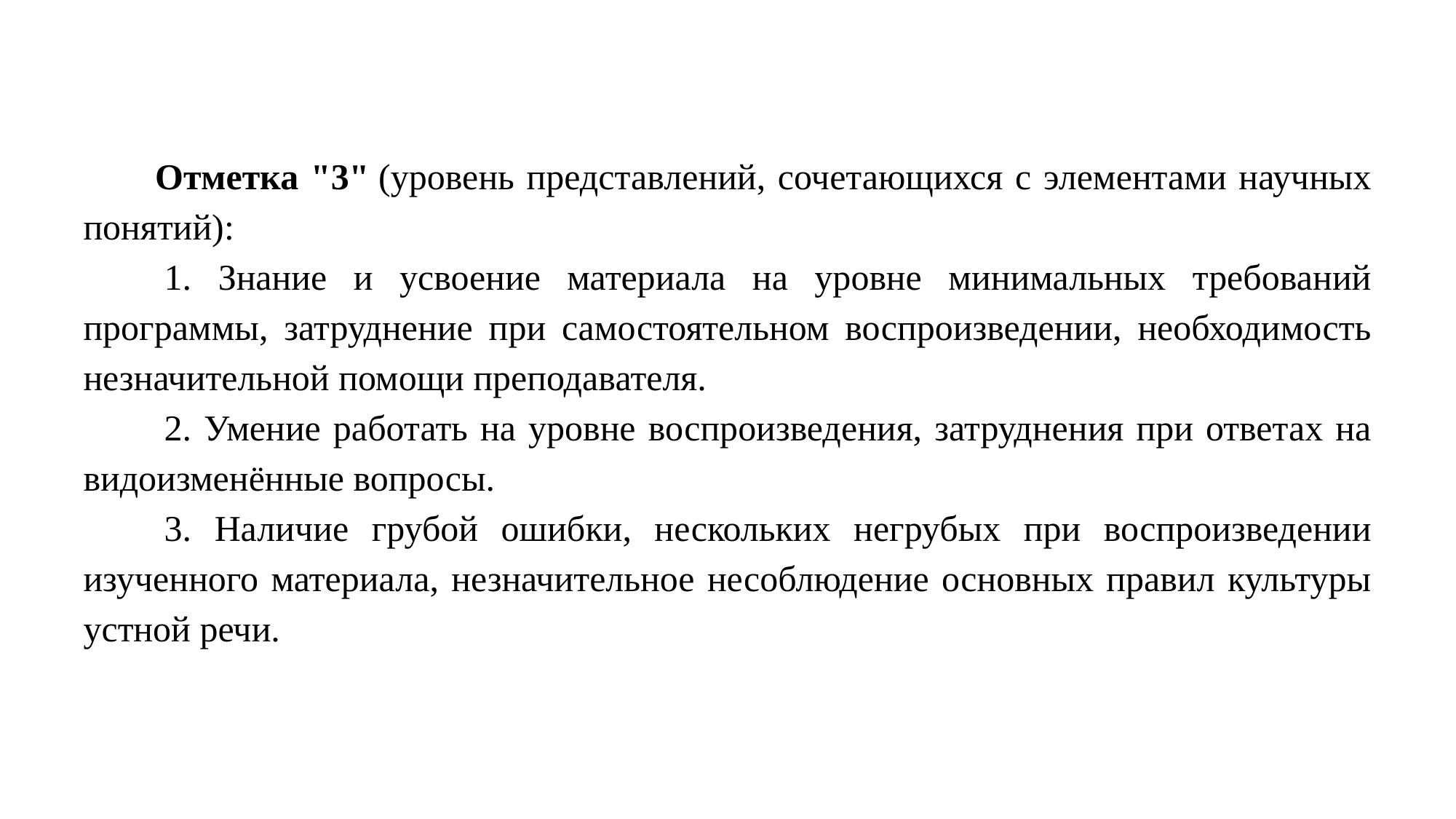

#
Отметка "3" (уровень представлений, сочетающихся с элементами научных понятий):
 1. Знание и усвоение материала на уровне минимальных требований программы, затруднение при самостоятельном воспроизведении, необходимость незначительной помощи преподавателя.
 2. Умение работать на уровне воспроизведения, затруднения при ответах на видоизменённые вопросы.
 3. Наличие грубой ошибки, нескольких негрубых при воспроизведении изученного материала, незначительное несоблюдение основных правил культуры устной речи.